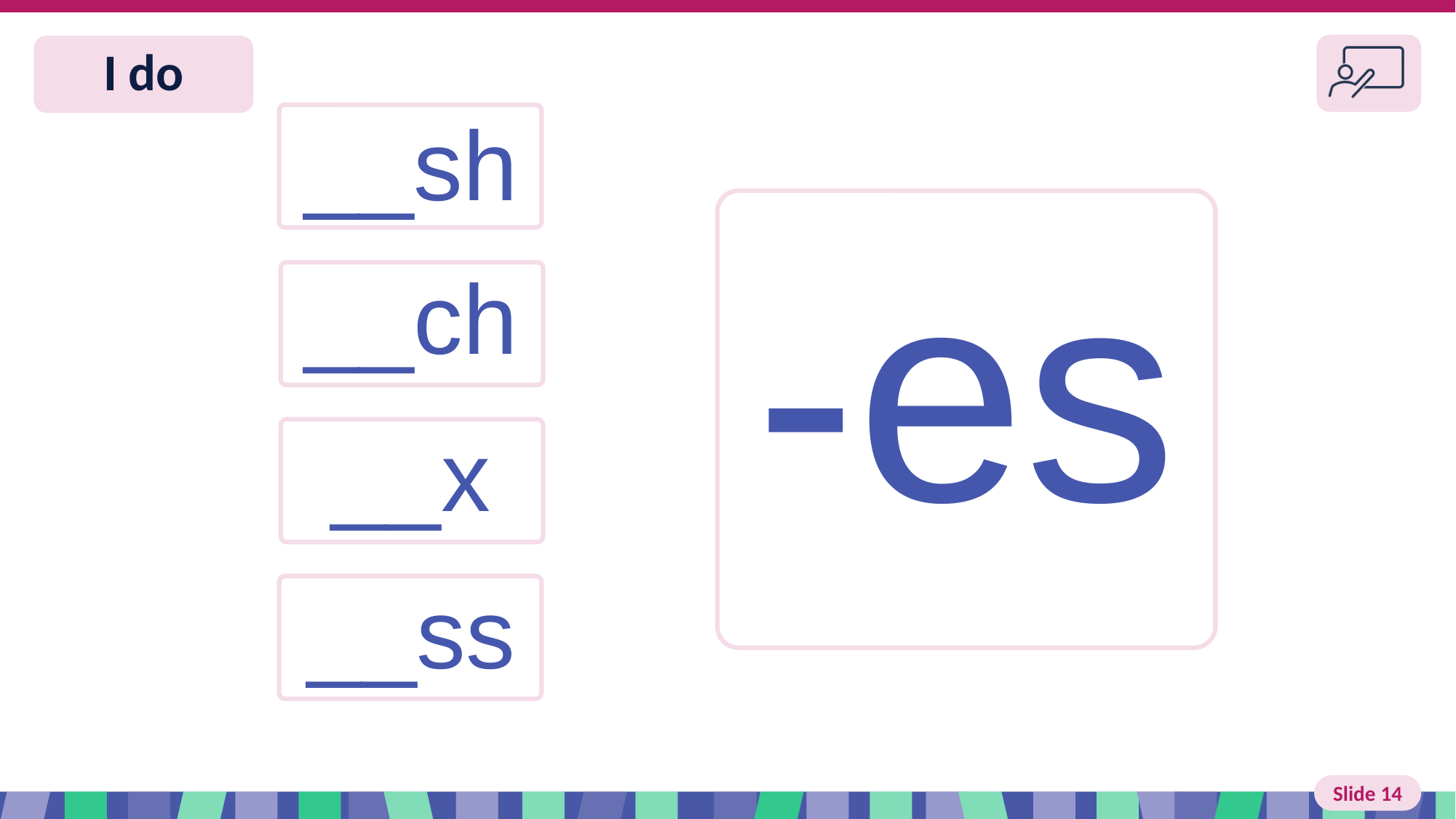

Slide 14 I do
__sh

-es
__ch

__x

__ss